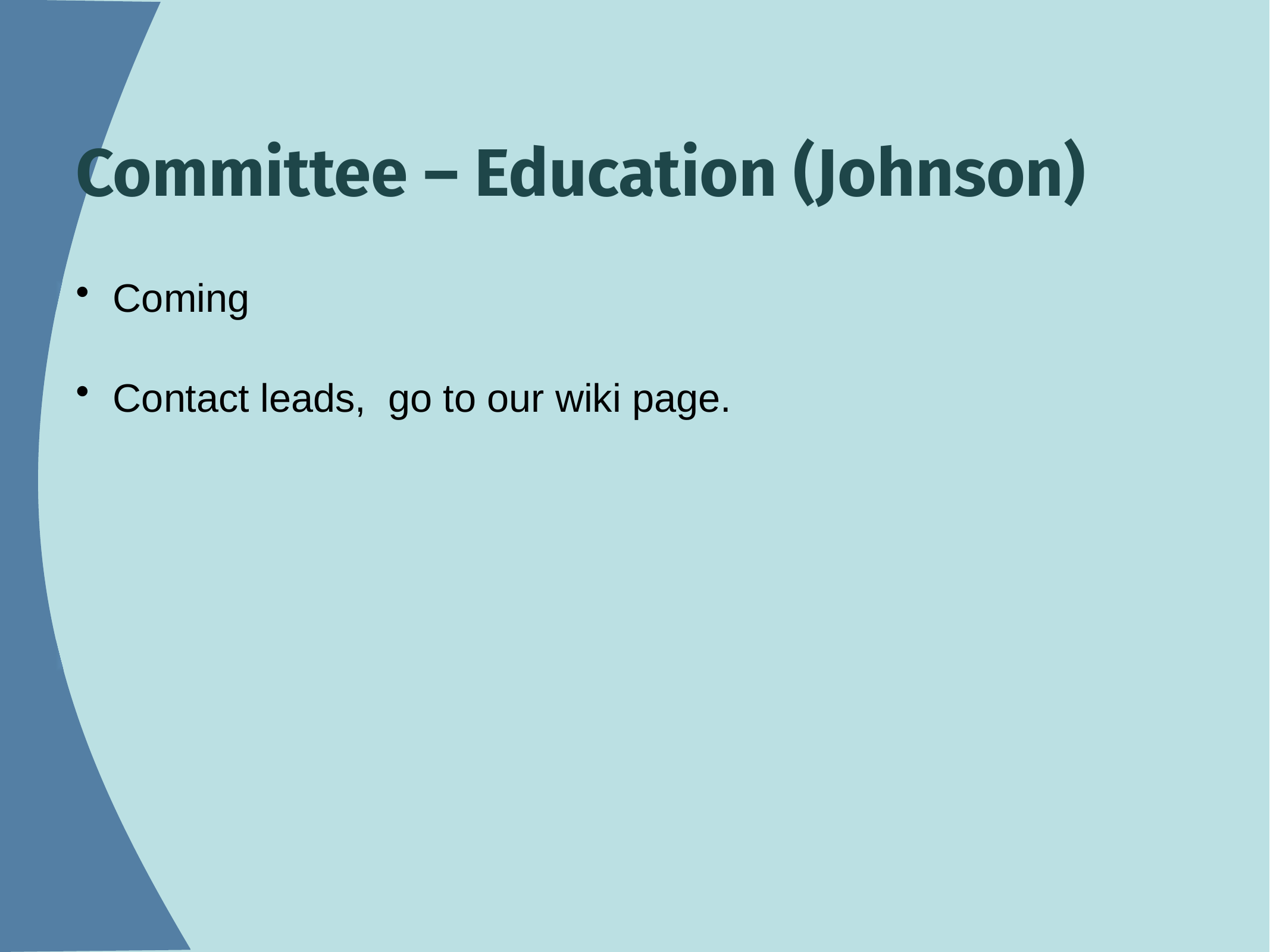

# Committee – Education (Johnson)
Coming
Contact leads,  go to our wiki page.